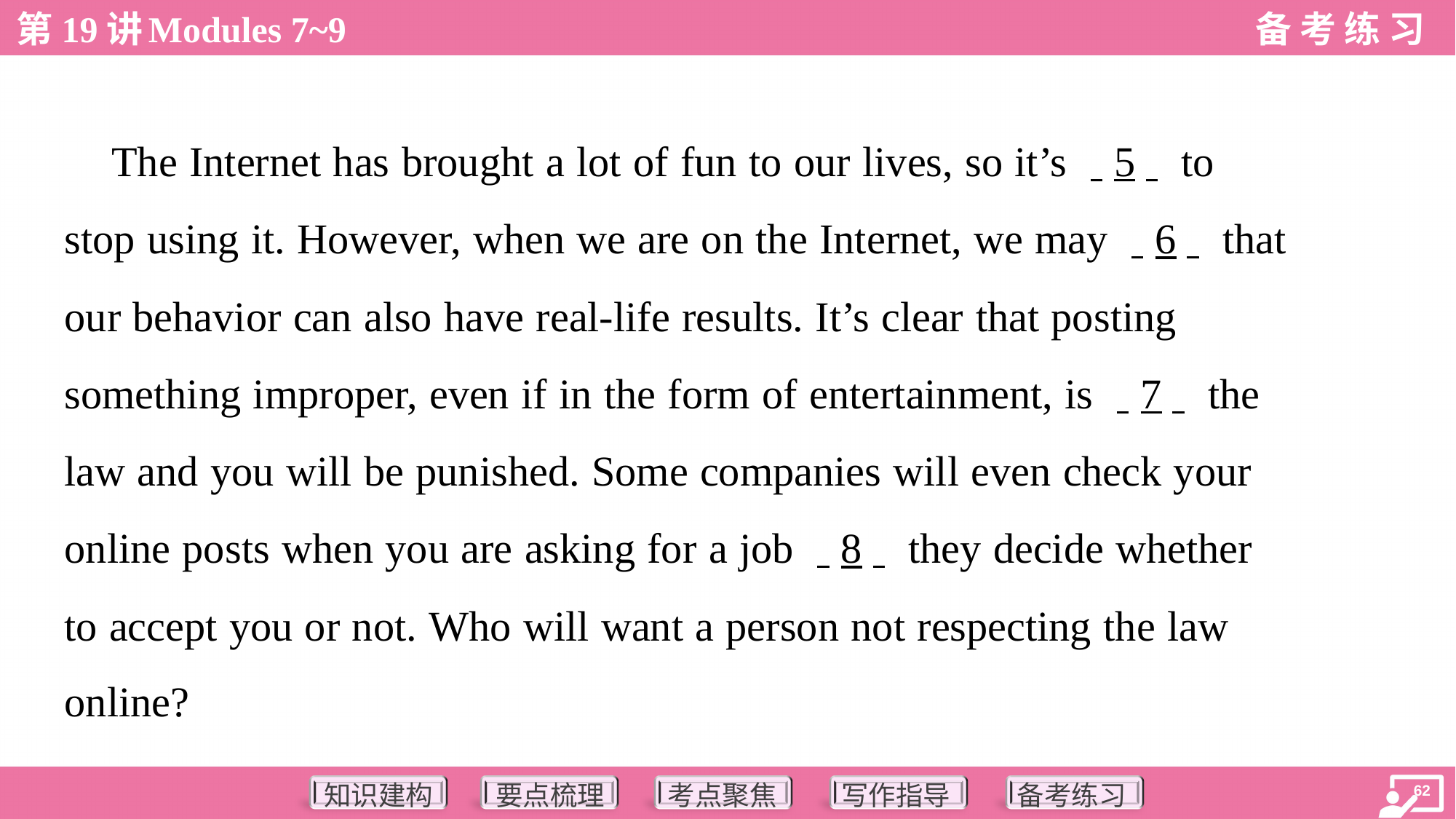

The Internet has brought a lot of fun to our lives, so it’s . .5. . to
stop using it. However, when we are on the Internet, we may . .6. . that
our behavior can also have real-life results. It’s clear that posting
something improper, even if in the form of entertainment, is . .7. . the
law and you will be punished. Some companies will even check your
online posts when you are asking for a job . .8. . they decide whether
to accept you or not. Who will want a person not respecting the law
online?